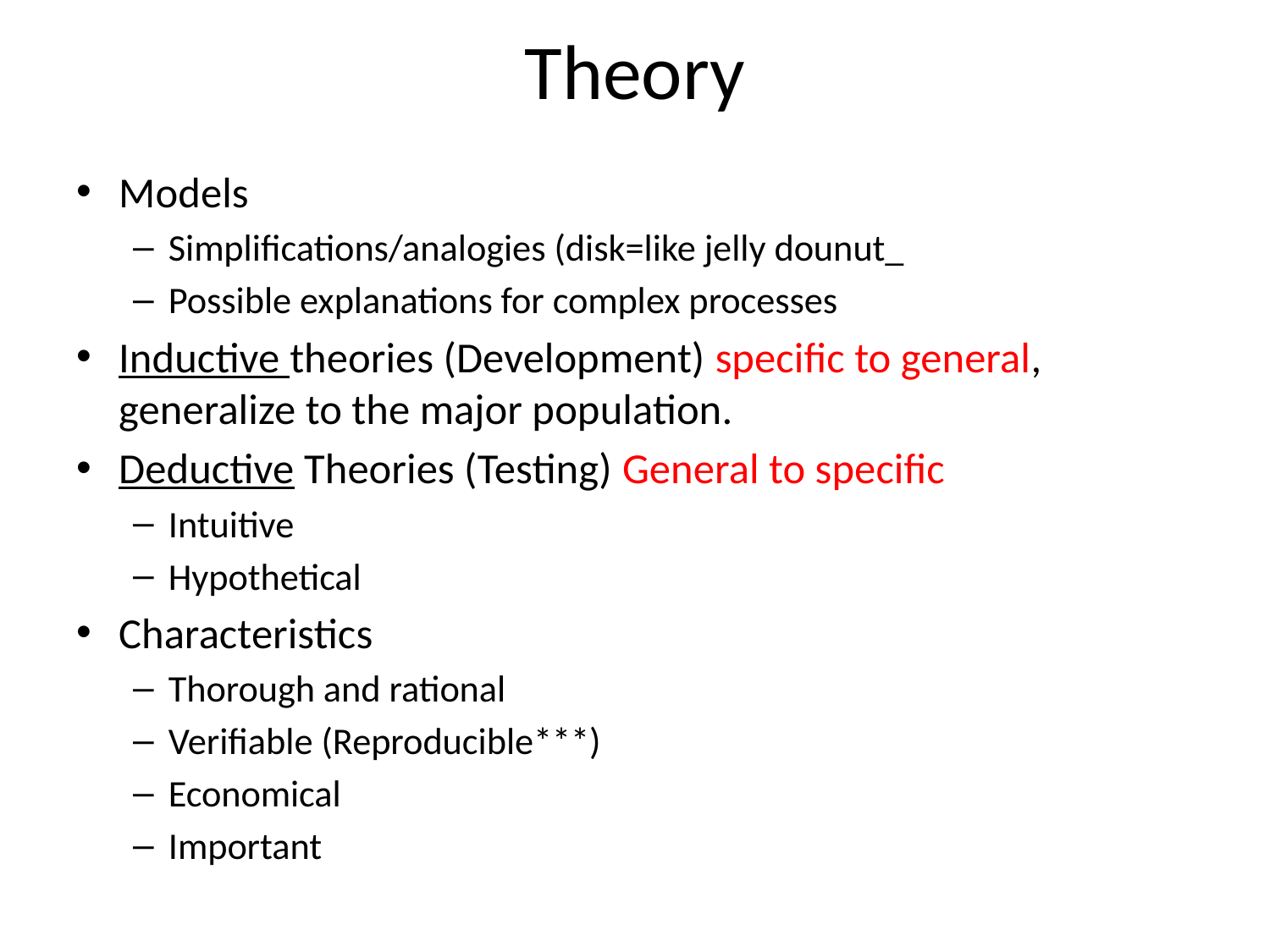

# Theory
Models
Simplifications/analogies (disk=like jelly dounut_
Possible explanations for complex processes
Inductive theories (Development) specific to general, generalize to the major population.
Deductive Theories (Testing) General to specific
Intuitive
Hypothetical
Characteristics
Thorough and rational
Verifiable (Reproducible***)
Economical
Important